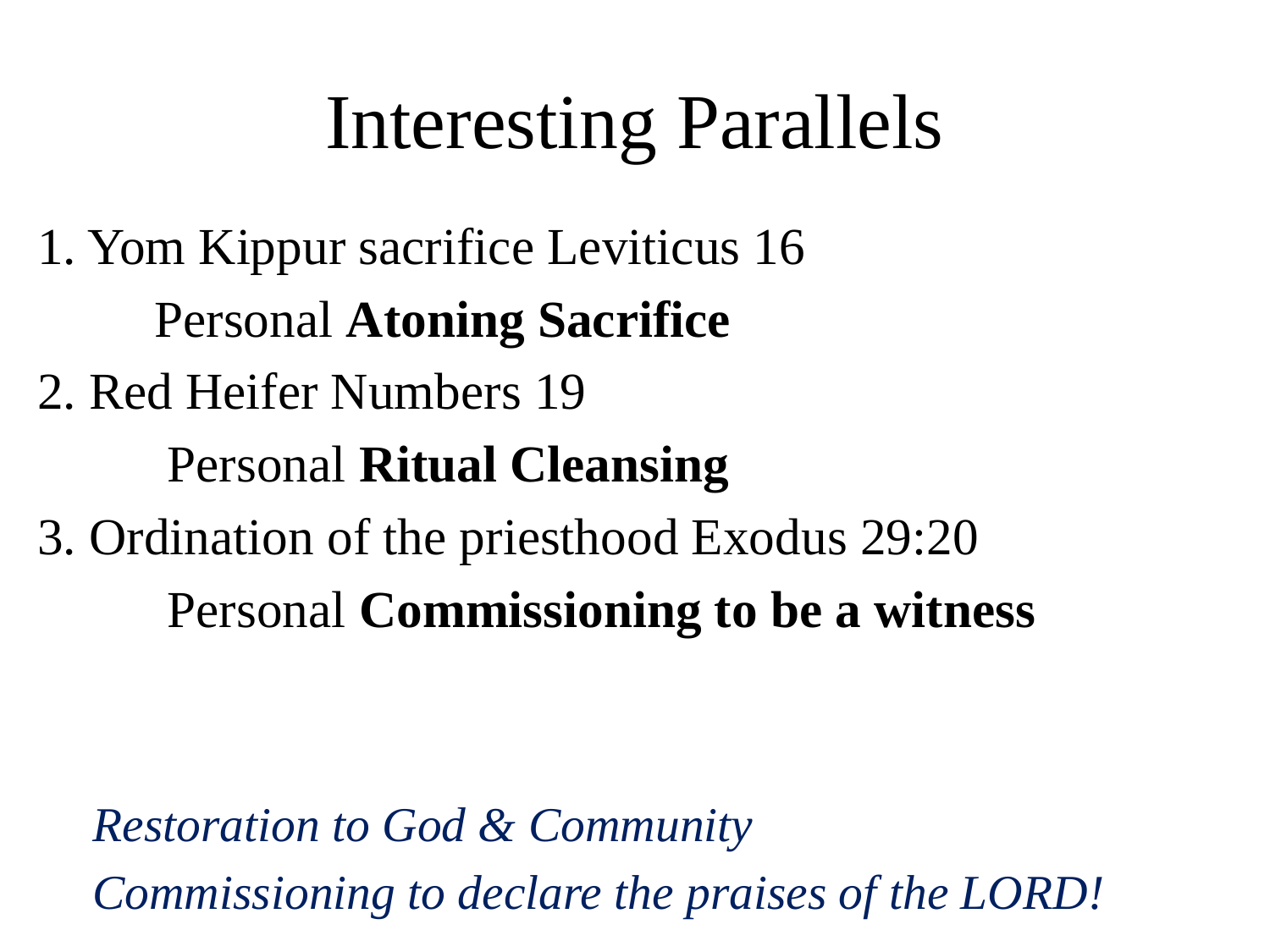

# Interesting Parallels
1. Yom Kippur sacrifice Leviticus 16
	Personal Atoning Sacrifice
2. Red Heifer Numbers 19
	 Personal Ritual Cleansing
3. Ordination of the priesthood Exodus 29:20
	 Personal Commissioning to be a witness

Restoration to God & Community
Commissioning to declare the praises of the LORD!